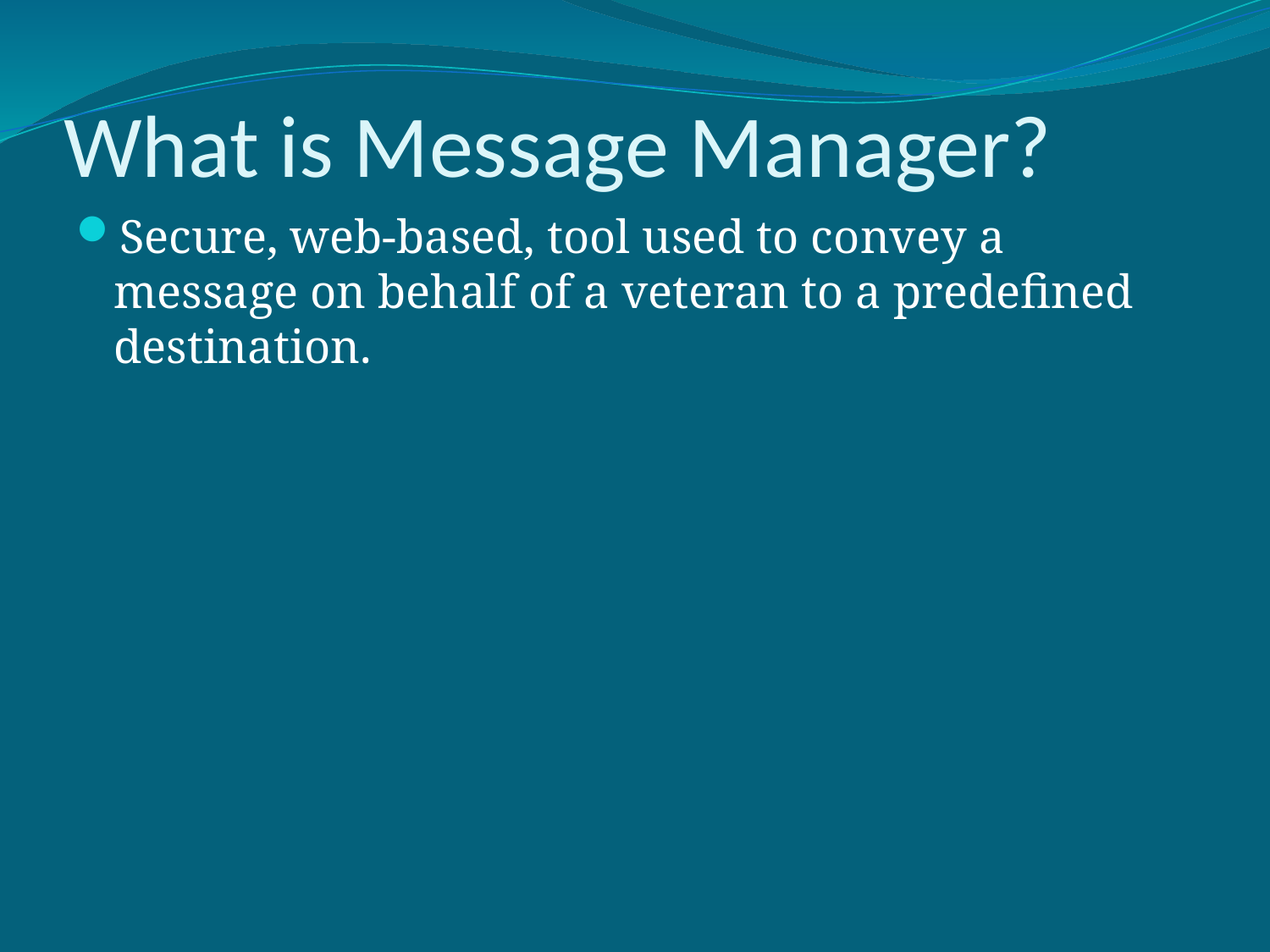

# What is Message Manager?
Secure, web-based, tool used to convey a message on behalf of a veteran to a predefined destination.